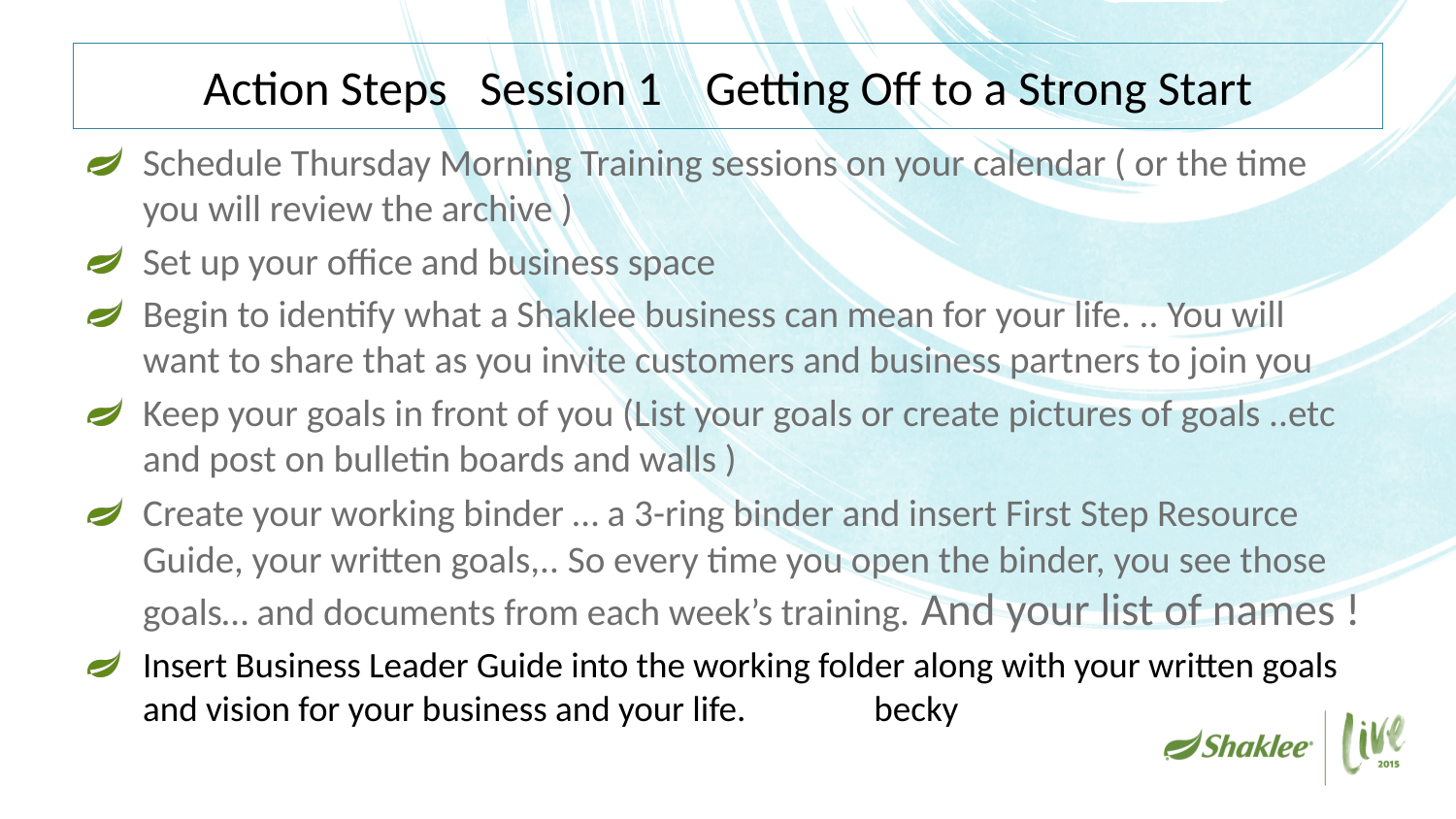

# Action Steps   Session 1    Getting Off to a Strong Start
Schedule Thursday Morning Training sessions on your calendar ( or the time you will review the archive )
Set up your office and business space
Begin to identify what a Shaklee business can mean for your life. .. You will want to share that as you invite customers and business partners to join you
Keep your goals in front of you (List your goals or create pictures of goals ..etc and post on bulletin boards and walls )
Create your working binder … a 3-ring binder and insert First Step Resource Guide, your written goals,.. So every time you open the binder, you see those goals… and documents from each week’s training. And your list of names !
Insert Business Leader Guide into the working folder along with your written goals and vision for your business and your life.                becky